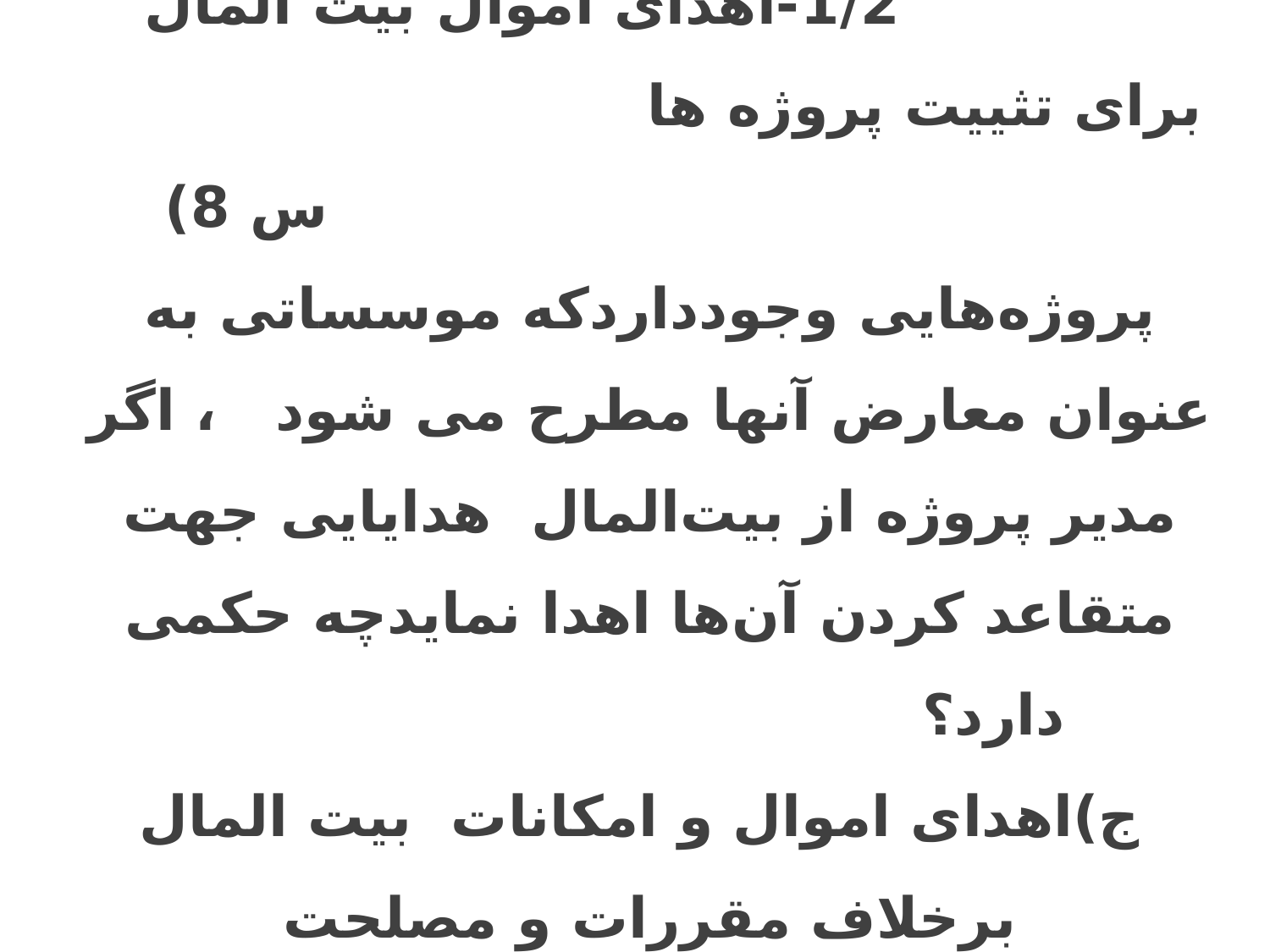

2)دریافت وپرداختها درپروژه ها                                                                                     1/2-اهدای اموال بیت المال برای تثییت پروژه ها                                                                      س 8) پروژه‌هايی وجودداردکه موسساتی به عنوان معارض آنها مطرح می شود‌   ، اگر مدير پروژه از بيت‌المال  هدایایی جهت متقاعد كردن آن‌ها اهدا نمايدچه حکمی دارد؟
 ج)اهدای اموال و امكانات  بیت المال برخلاف مقررات و مصلحت سازمان ،تحت هرعنوانی باشد، جايز نيست بلكه بنابراحتیاط، حرام است.